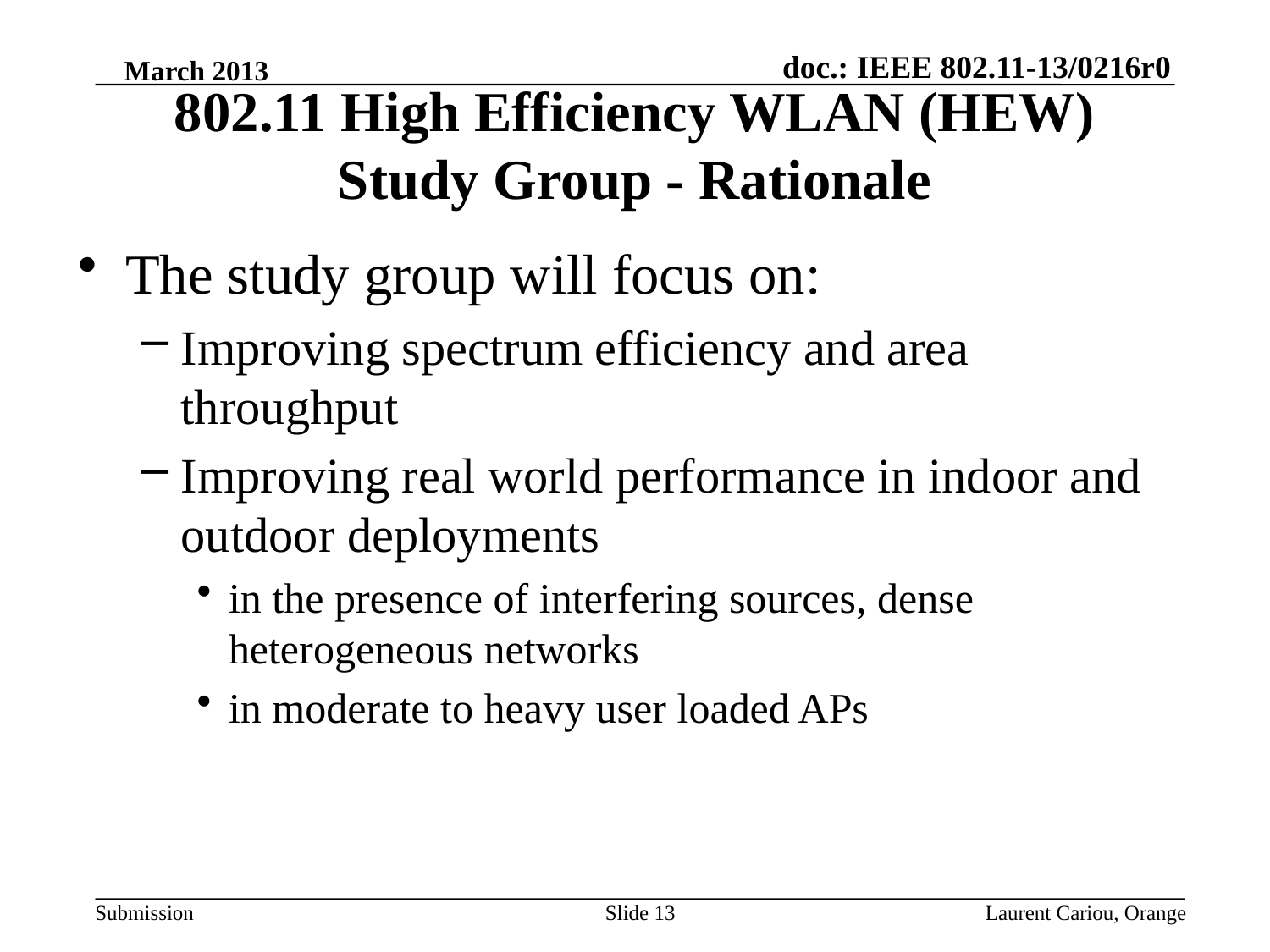

March 2013
# 802.11 High Efficiency WLAN (HEW) Study Group - Rationale
The study group will focus on:
Improving spectrum efficiency and area throughput
Improving real world performance in indoor and outdoor deployments
in the presence of interfering sources, dense heterogeneous networks
in moderate to heavy user loaded APs

Slide 13
Laurent Cariou, Orange